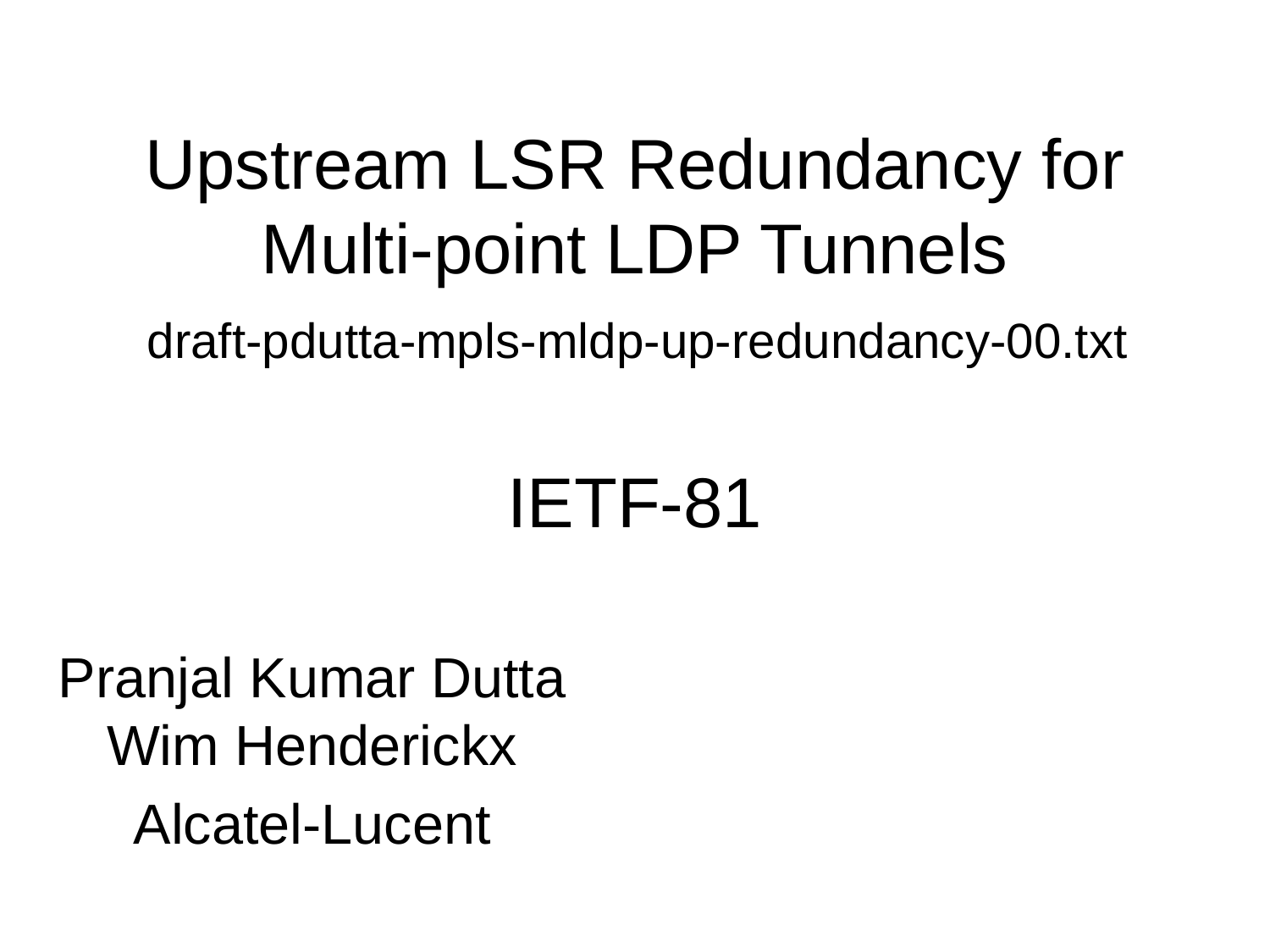

# Upstream LSR Redundancy for Multi-point LDP Tunnels draft-pdutta-mpls-mldp-up-redundancy-00.txt IETF-81
Pranjal Kumar Dutta
Wim Henderickx
Alcatel-Lucent